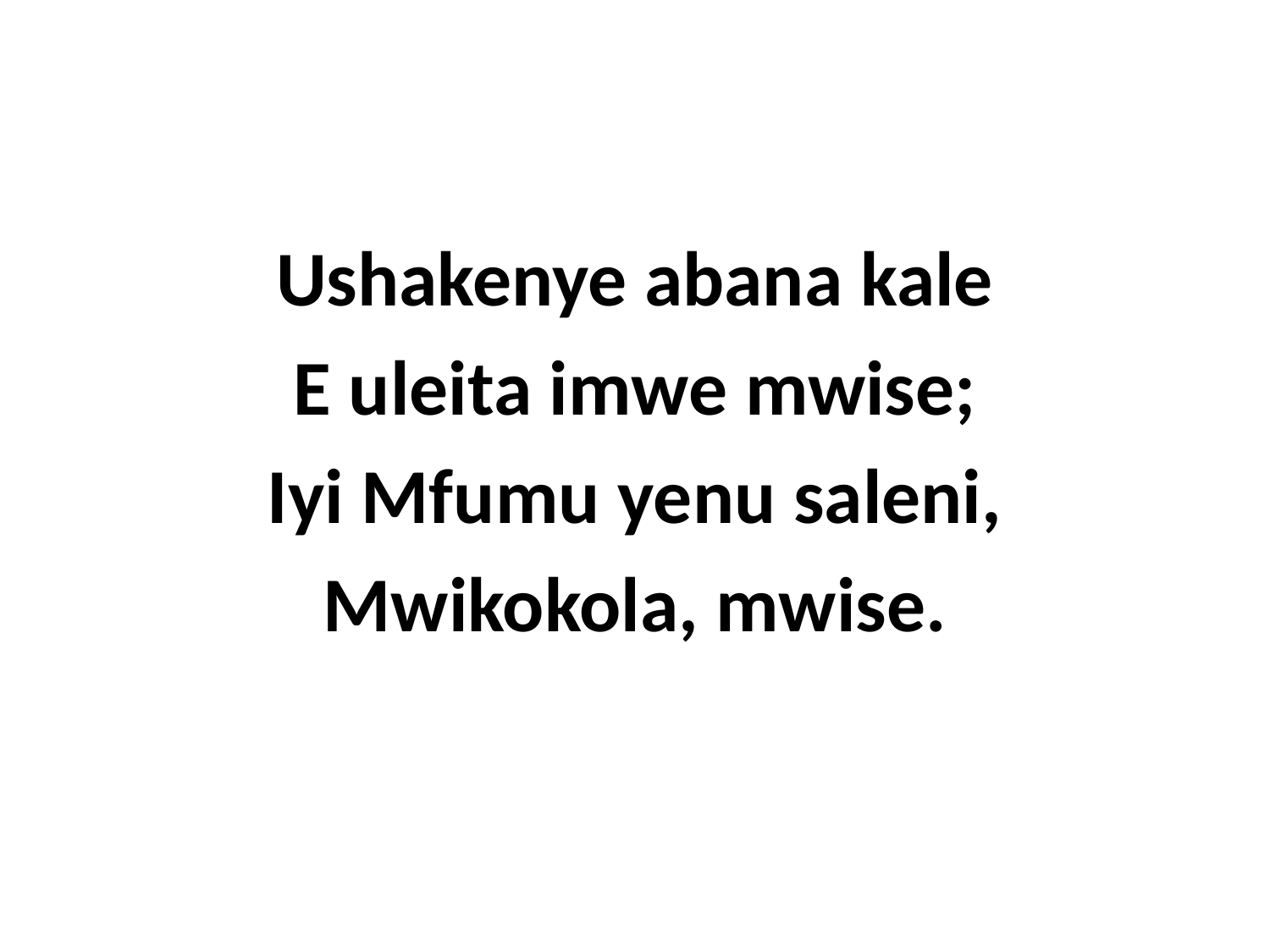

Ushakenye abana kale
E uleita imwe mwise;
Iyi Mfumu yenu saleni,
Mwikokola, mwise.